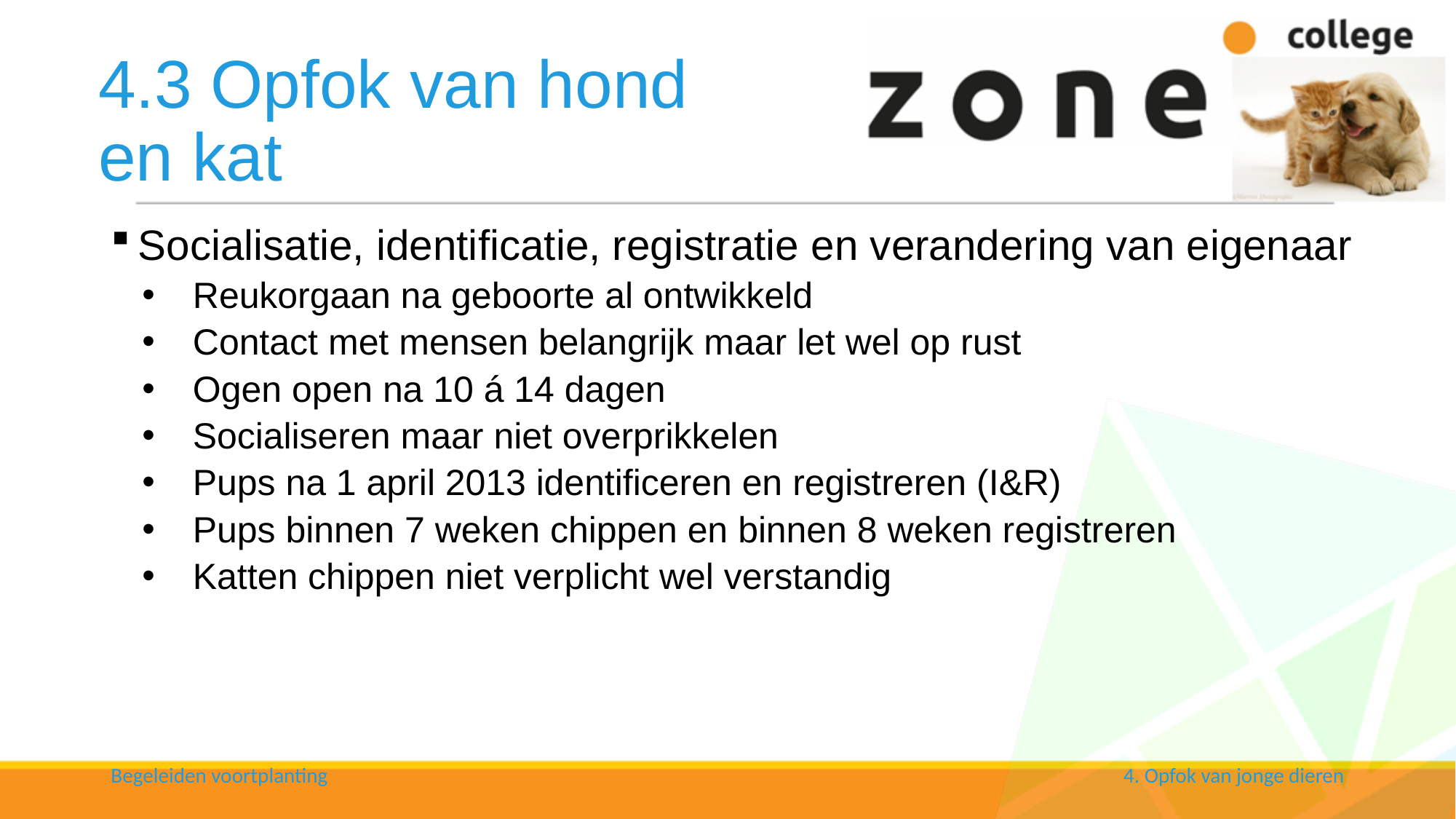

# 4.3 Opfok van hond en kat
Socialisatie, identificatie, registratie en verandering van eigenaar
Reukorgaan na geboorte al ontwikkeld
Contact met mensen belangrijk maar let wel op rust
Ogen open na 10 á 14 dagen
Socialiseren maar niet overprikkelen
Pups na 1 april 2013 identificeren en registreren (I&R)
Pups binnen 7 weken chippen en binnen 8 weken registreren
Katten chippen niet verplicht wel verstandig

Begeleiden voortplanting
4. Opfok van jonge dieren